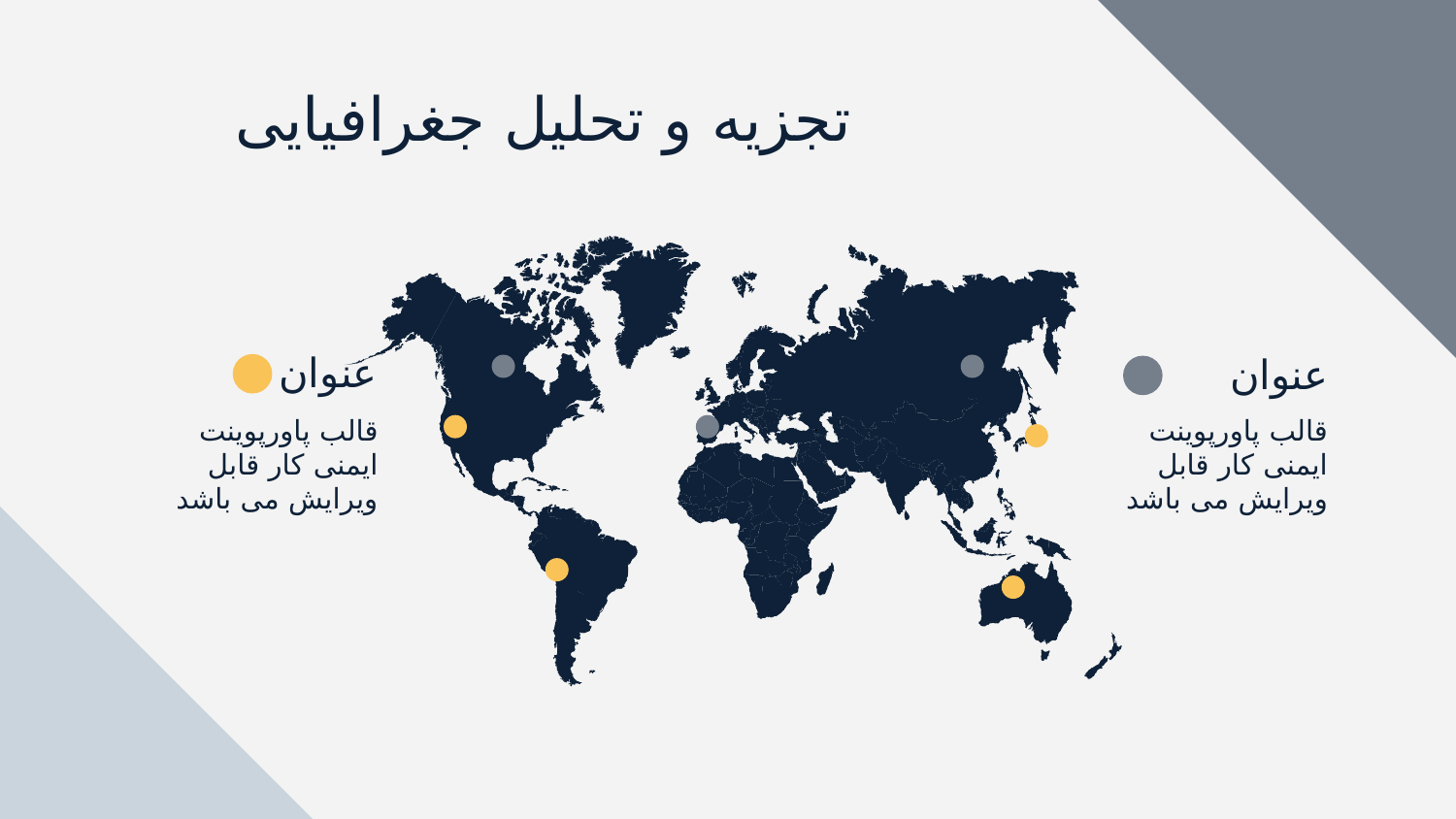

# تجزیه و تحلیل جغرافیایی

عنوان
عنوان

قالب پاورپوینت ایمنی کار قابل ویرایش می باشد
قالب پاورپوینت ایمنی کار قابل ویرایش می باشد